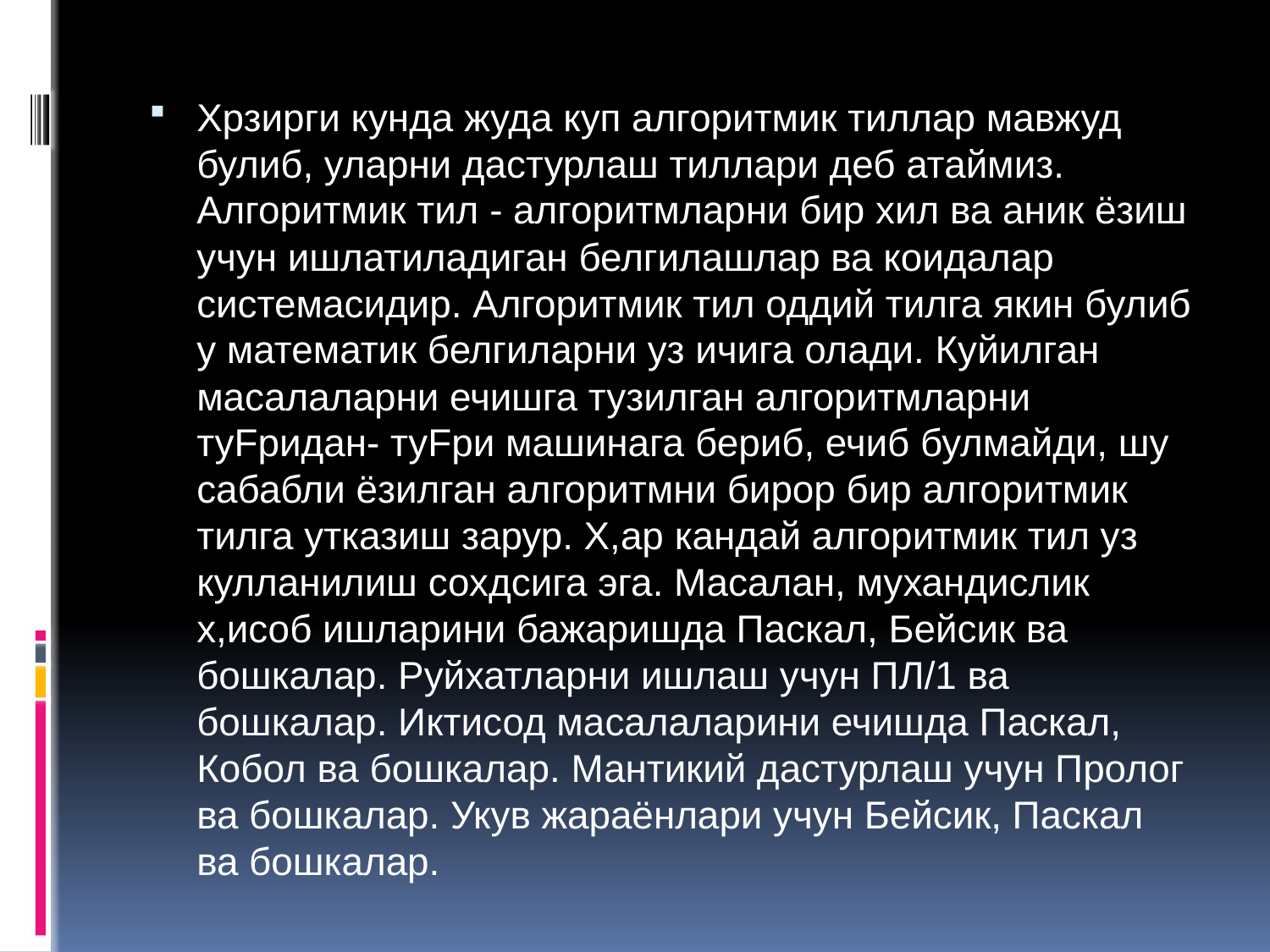

Хрзирги кунда жуда куп алгоритмик тиллар мавжуд булиб, уларни дастурлаш тиллари деб атаймиз. Алгоритмик тил - алгоритмларни бир хил ва аник ёзиш учун ишлатиладиган белгилашлар ва коидалар системасидир. Алгоритмик тил оддий тилга якин булиб у математик белгиларни уз ичига олади. Куйилган масалаларни ечишга тузилган алгоритмларни туFридан- туFри машинага бериб, ечиб булмайди, шу сабабли ёзилган алгоритмни бирор бир алгоритмик тилга утказиш зарур. Х,ар кандай алгоритмик тил уз кулланилиш сохдсига эга. Масалан, мухандислик х,исоб ишларини бажаришда Паскал, Бейсик ва бошкалар. Руйхатларни ишлаш учун ПЛ/1 ва бошкалар. Иктисод масалаларини ечишда Паскал, Кобол ва бошкалар. Мантикий дастурлаш учун Пролог ва бошкалар. Укув жараёнлари учун Бейсик, Паскал ва бошкалар.